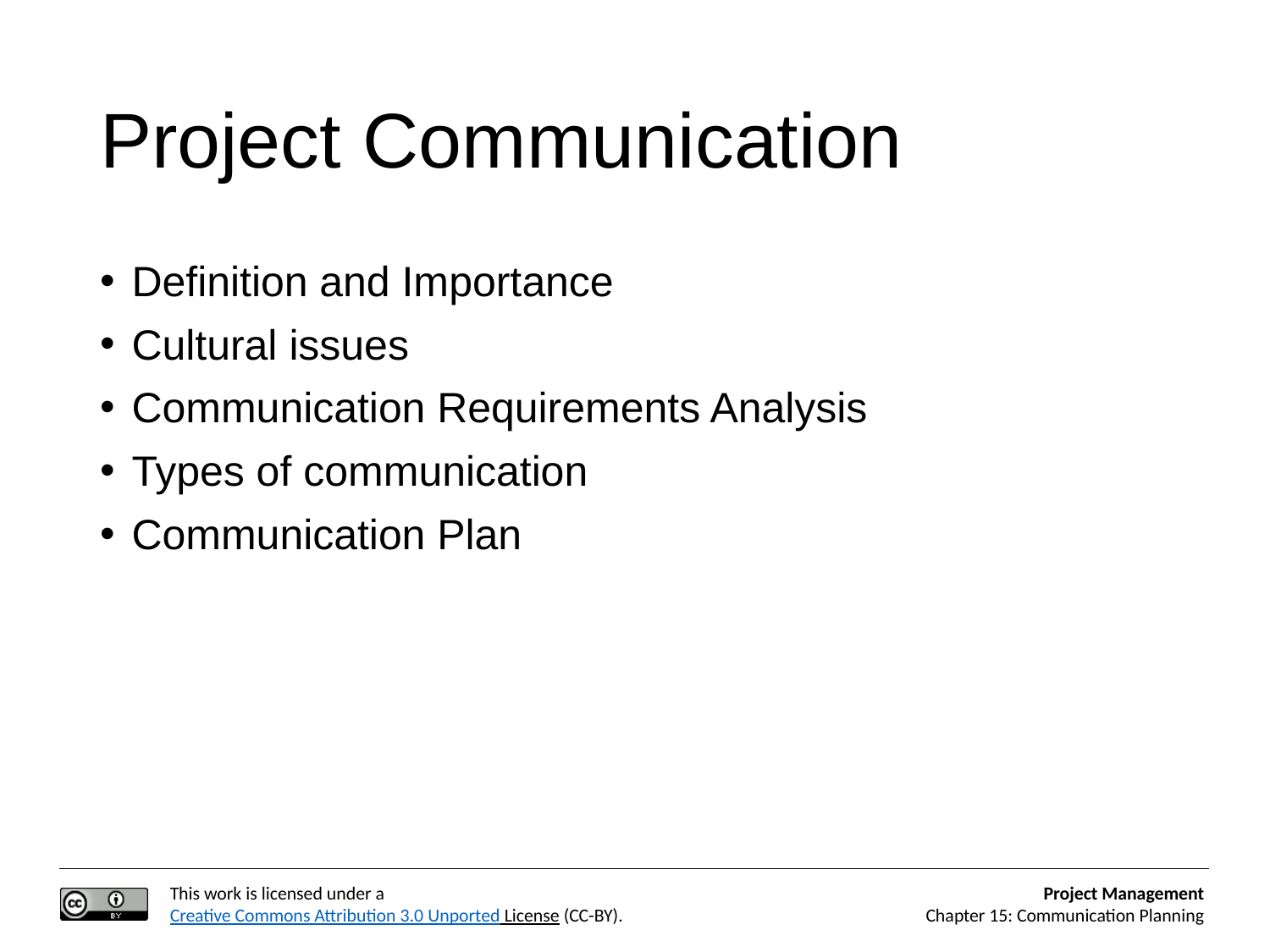

# Project Communication
Definition and Importance
Cultural issues
Communication Requirements Analysis
Types of communication
Communication Plan